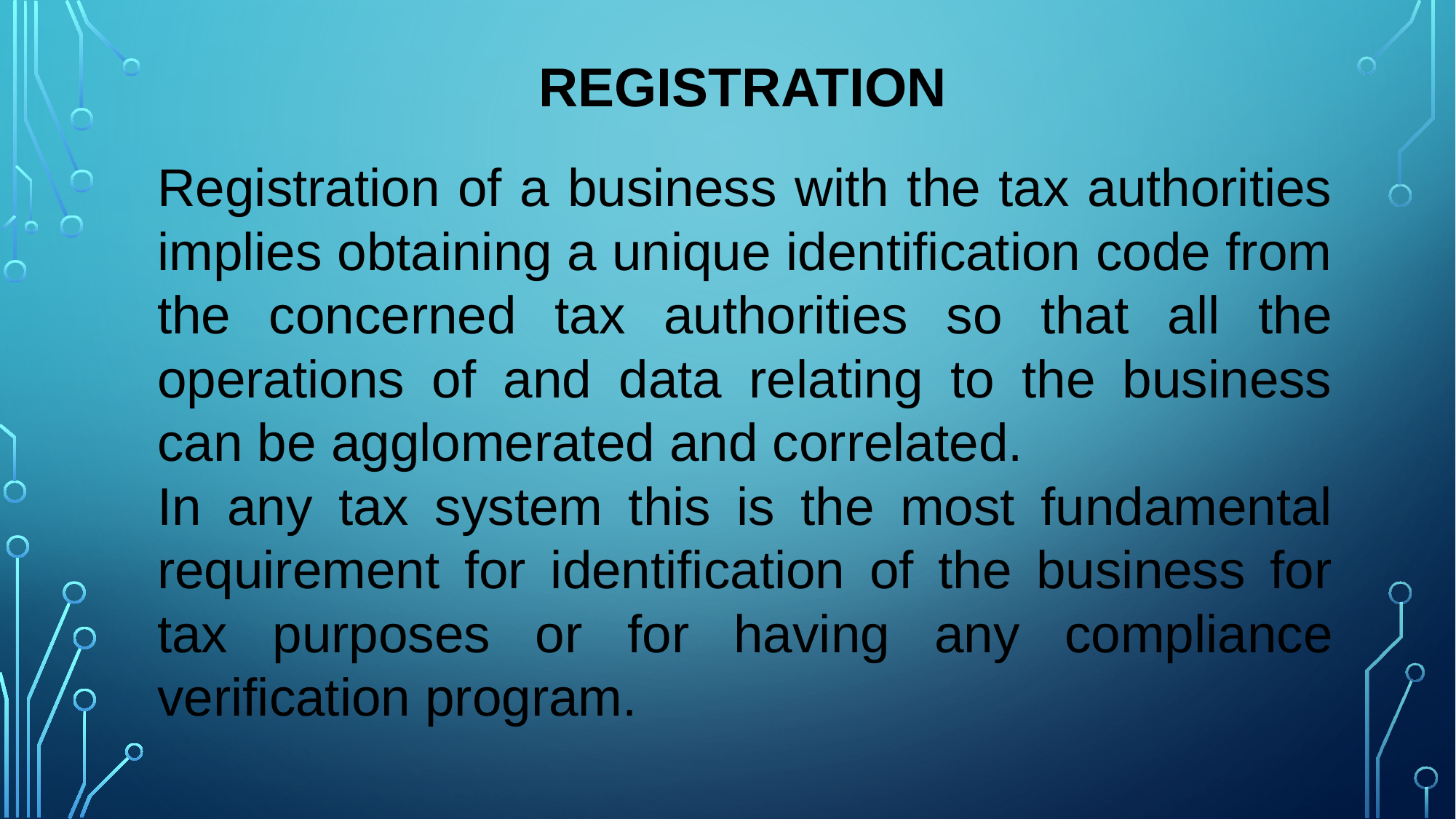

# REGISTRATION
Registration of a business with the tax authorities implies obtaining a unique identification code from the concerned tax authorities so that all the operations of and data relating to the business can be agglomerated and correlated.
In any tax system this is the most fundamental requirement for identification of the business for tax purposes or for having any compliance verification program.